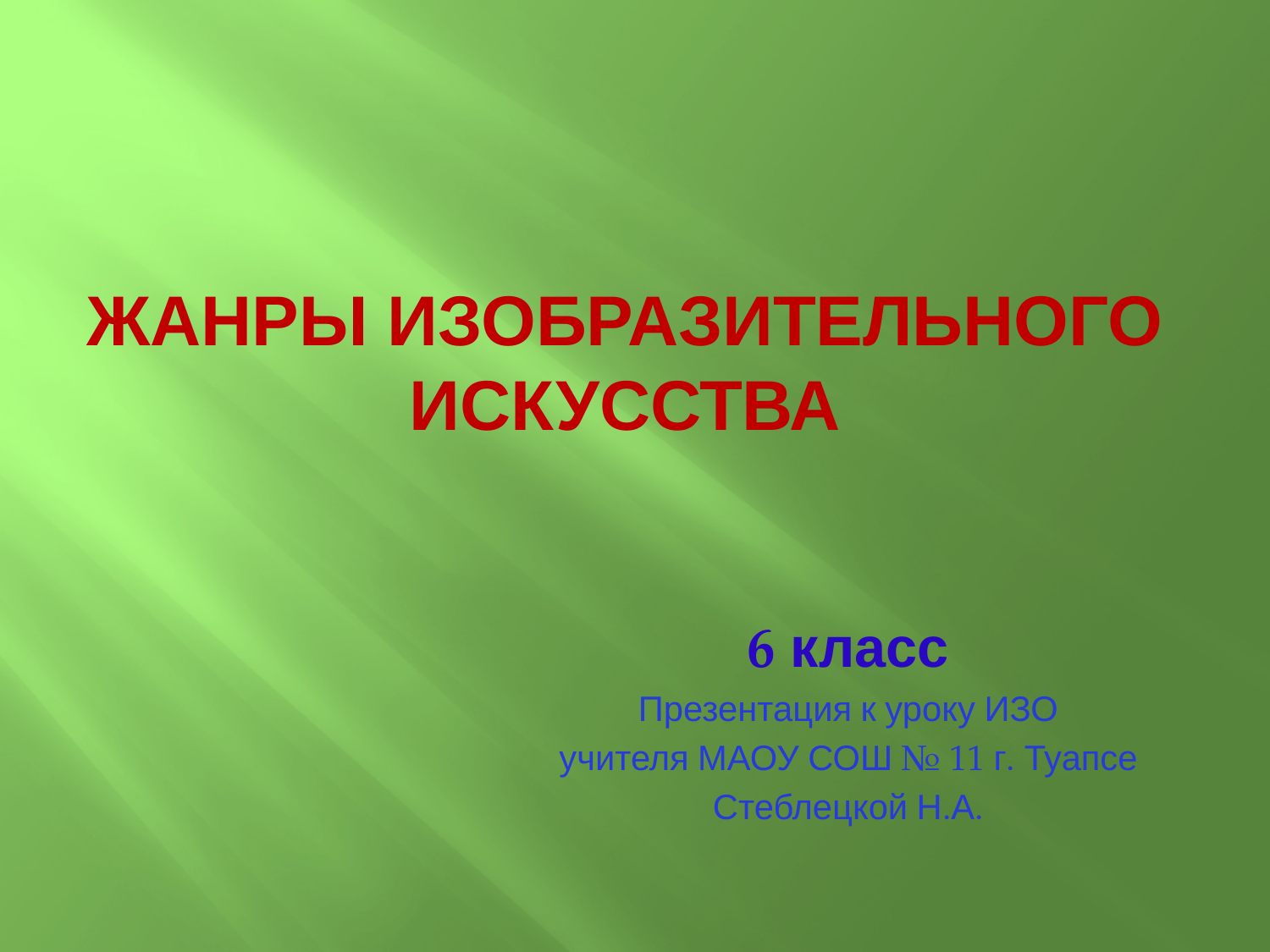

# ЖАНРЫ ИЗОБРАЗИТЕЛЬНОГО ИСКУССТВА
6 класс
Презентация к уроку ИЗО
учителя МАОУ СОШ № 11 г. Туапсе
Стеблецкой Н.А.